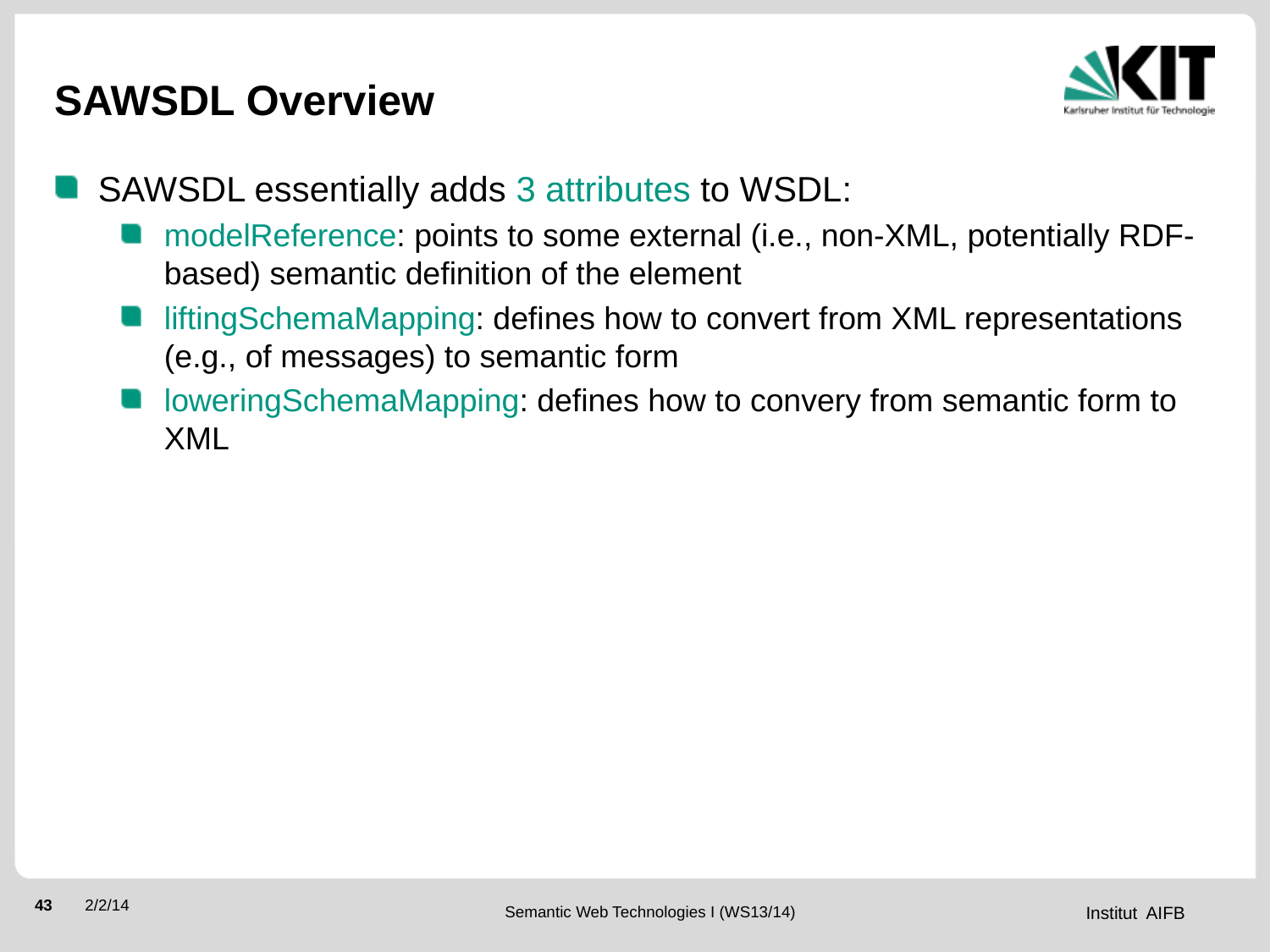

# SAWSDL Overview
SAWSDL essentially adds 3 attributes to WSDL:
modelReference: points to some external (i.e., non-XML, potentially RDF-based) semantic definition of the element
liftingSchemaMapping: defines how to convert from XML representations (e.g., of messages) to semantic form
loweringSchemaMapping: defines how to convery from semantic form to XML